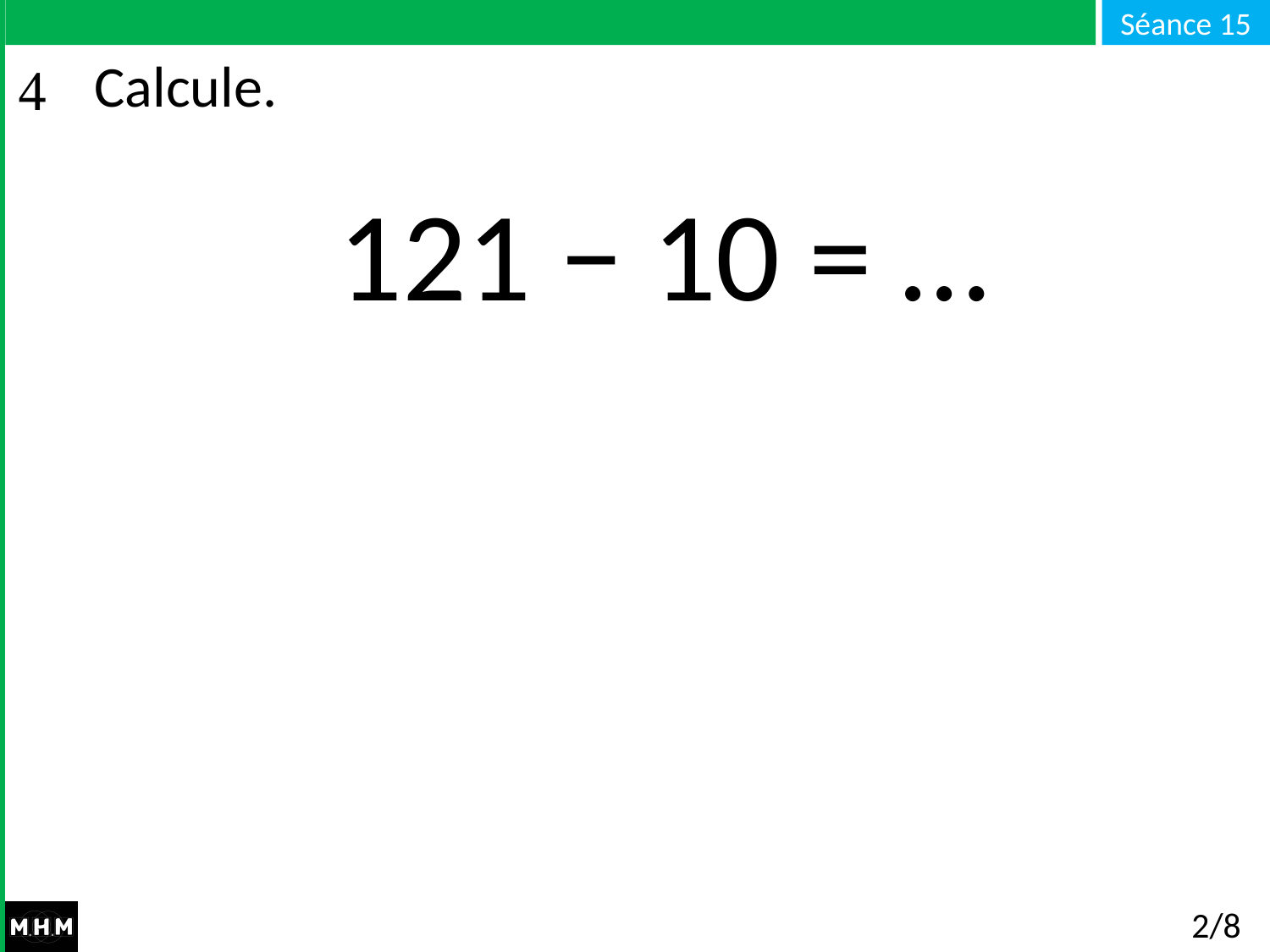

# Calcule.
121 − 10 = …
2/8